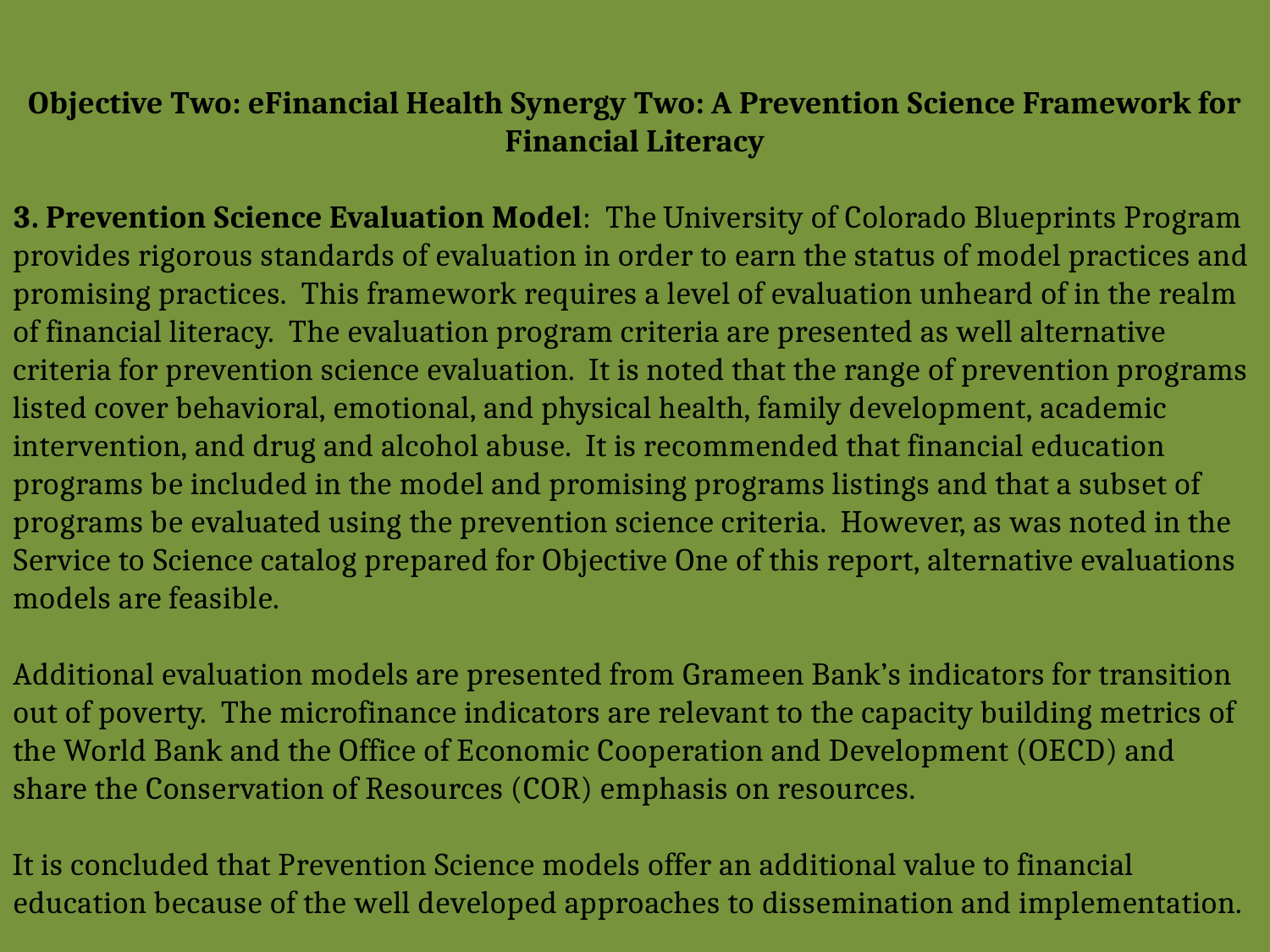

Objective Two: eFinancial Health Synergy Two: A Prevention Science Framework for Financial Literacy

3. Prevention Science Evaluation Model:  The University of Colorado Blueprints Program provides rigorous standards of evaluation in order to earn the status of model practices and promising practices.  This framework requires a level of evaluation unheard of in the realm of financial literacy.  The evaluation program criteria are presented as well alternative criteria for prevention science evaluation.  It is noted that the range of prevention programs listed cover behavioral, emotional, and physical health, family development, academic intervention, and drug and alcohol abuse.  It is recommended that financial education programs be included in the model and promising programs listings and that a subset of programs be evaluated using the prevention science criteria.  However, as was noted in the Service to Science catalog prepared for Objective One of this report, alternative evaluations models are feasible.

Additional evaluation models are presented from Grameen Bank’s indicators for transition out of poverty.  The microfinance indicators are relevant to the capacity building metrics of the World Bank and the Office of Economic Cooperation and Development (OECD) and share the Conservation of Resources (COR) emphasis on resources.

It is concluded that Prevention Science models offer an additional value to financial education because of the well developed approaches to dissemination and implementation.